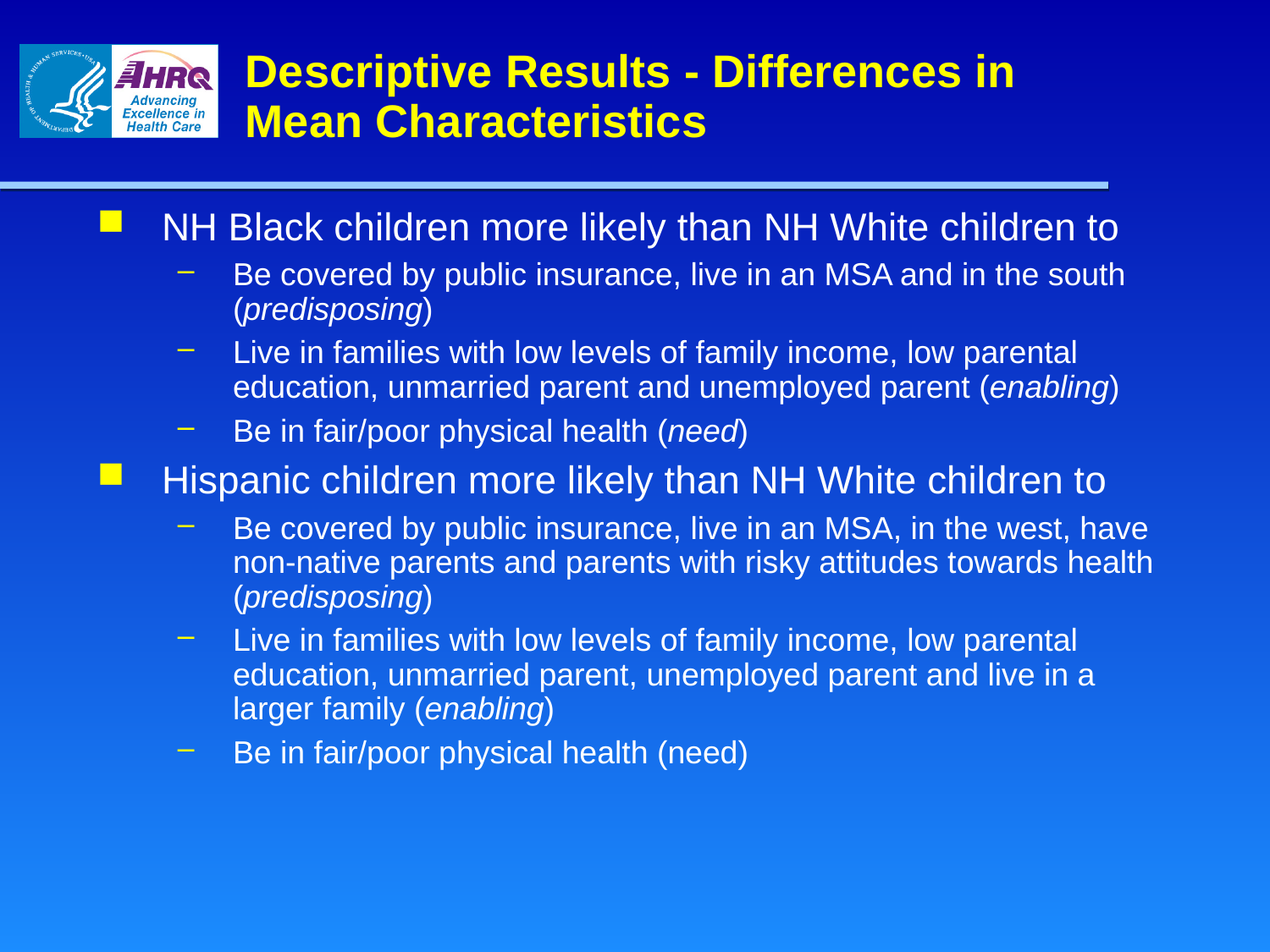

# Descriptive Results - Differences in Mean Characteristics
NH Black children more likely than NH White children to
Be covered by public insurance, live in an MSA and in the south (predisposing)
Live in families with low levels of family income, low parental education, unmarried parent and unemployed parent (enabling)
Be in fair/poor physical health (need)
Hispanic children more likely than NH White children to
Be covered by public insurance, live in an MSA, in the west, have non-native parents and parents with risky attitudes towards health (predisposing)
Live in families with low levels of family income, low parental education, unmarried parent, unemployed parent and live in a larger family (enabling)
Be in fair/poor physical health (need)